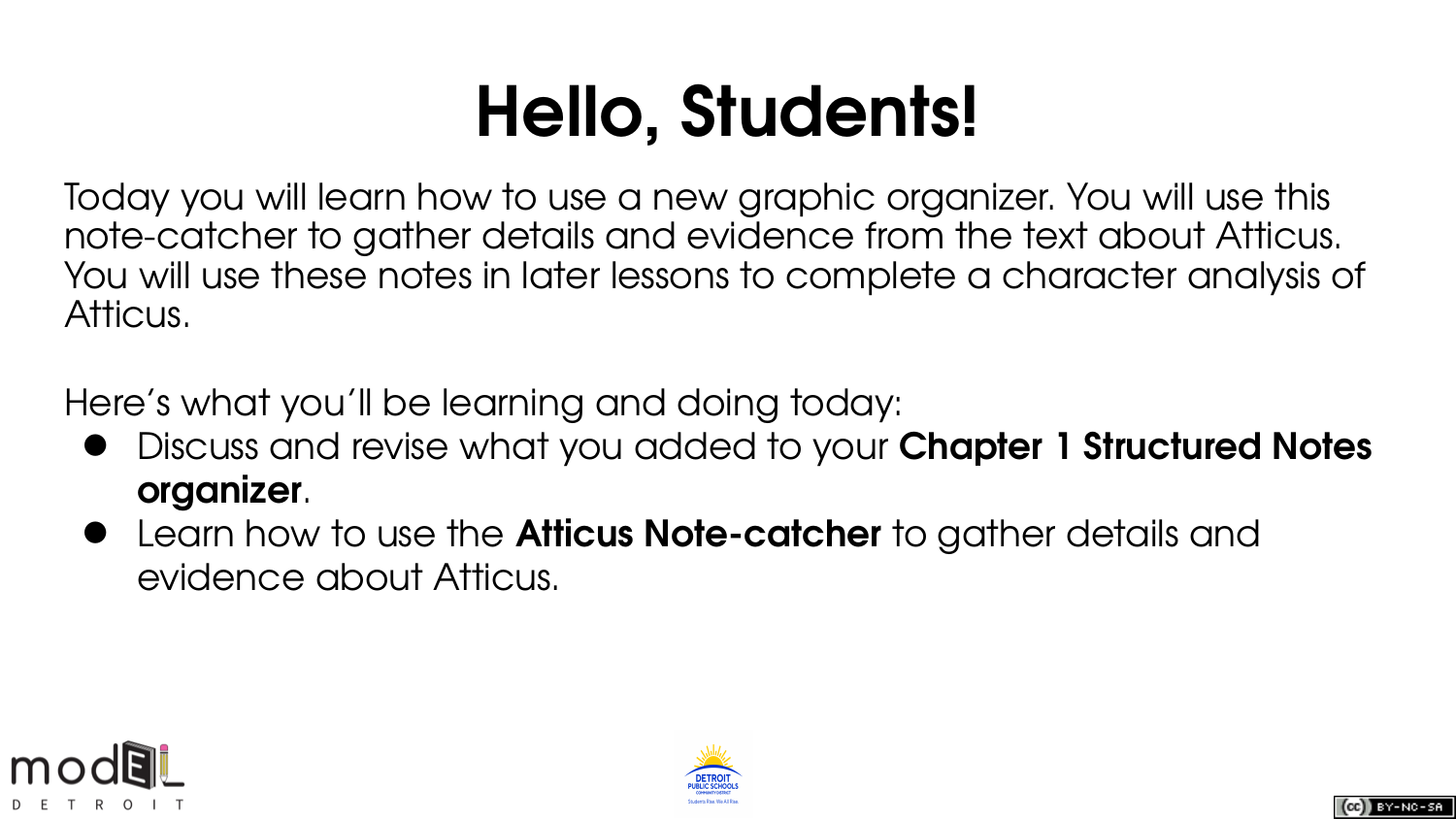

# Hello, Students!
Today you will learn how to use a new graphic organizer. You will use this note-catcher to gather details and evidence from the text about Atticus. You will use these notes in later lessons to complete a character analysis of Atticus.

Here’s what you’ll be learning and doing today:
Discuss and revise what you added to your Chapter 1 Structured Notes organizer.
Learn how to use the Atticus Note-catcher to gather details and evidence about Atticus.